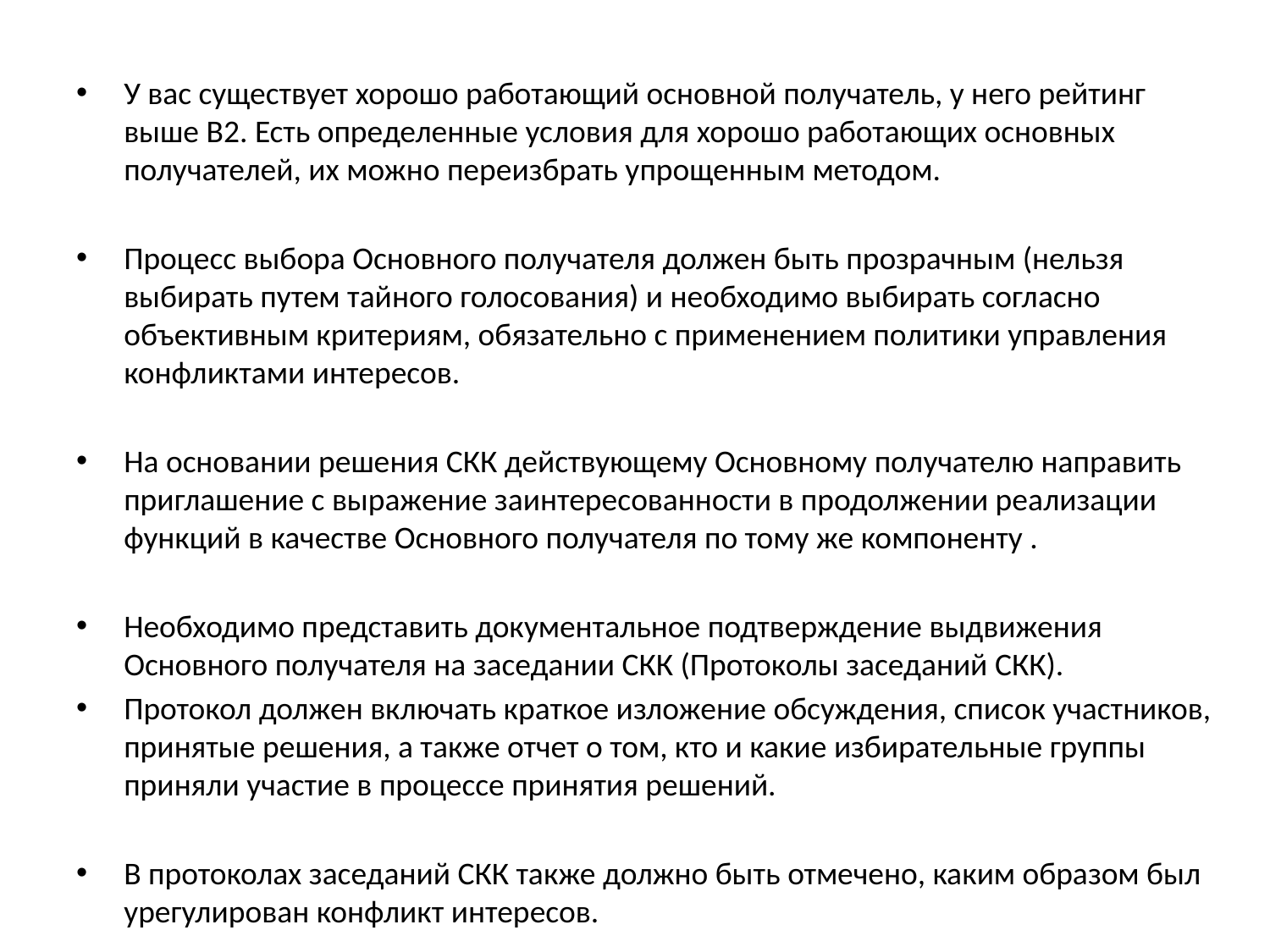

У вас существует хорошо работающий основной получатель, у него рейтинг выше В2. Есть определенные условия для хорошо работающих основных получателей, их можно переизбрать упрощенным методом.

Процесс выбора Основного получателя должен быть прозрачным (нельзя выбирать путем тайного голосования) и необходимо выбирать согласно объективным критериям, обязательно с применением политики управления конфликтами интересов.

На основании решения СКК действующему Основному получателю направить приглашение с выражение заинтересованности в продолжении реализации функций в качестве Основного получателя по тому же компоненту .

Необходимо представить документальное подтверждение выдвижения Основного получателя на заседании СКК (Протоколы заседаний СКК).
Протокол должен включать краткое изложение обсуждения, список участников, принятые решения, а также отчет о том, кто и какие избирательные группы приняли участие в процессе принятия решений.

В протоколах заседаний СКК также должно быть отмечено, каким образом был урегулирован конфликт интересов.